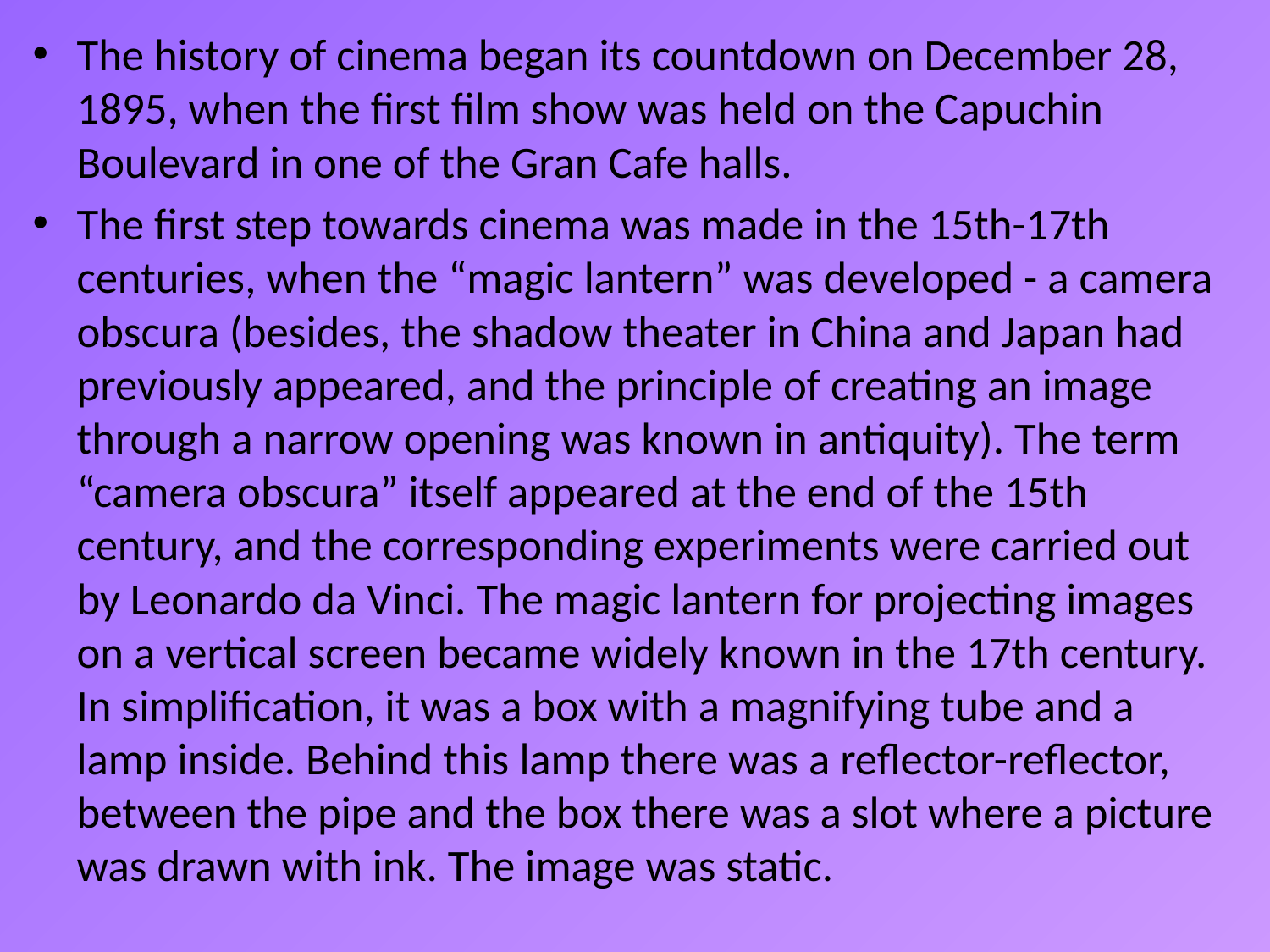

The history of cinema began its countdown on December 28, 1895, when the first film show was held on the Capuchin Boulevard in one of the Gran Cafe halls.
The first step towards cinema was made in the 15th-17th centuries, when the “magic lantern” was developed - a camera obscura (besides, the shadow theater in China and Japan had previously appeared, and the principle of creating an image through a narrow opening was known in antiquity). The term “camera obscura” itself appeared at the end of the 15th century, and the corresponding experiments were carried out by Leonardo da Vinci. The magic lantern for projecting images on a vertical screen became widely known in the 17th century. In simplification, it was a box with a magnifying tube and a lamp inside. Behind this lamp there was a reflector-reflector, between the pipe and the box there was a slot where a picture was drawn with ink. The image was static.